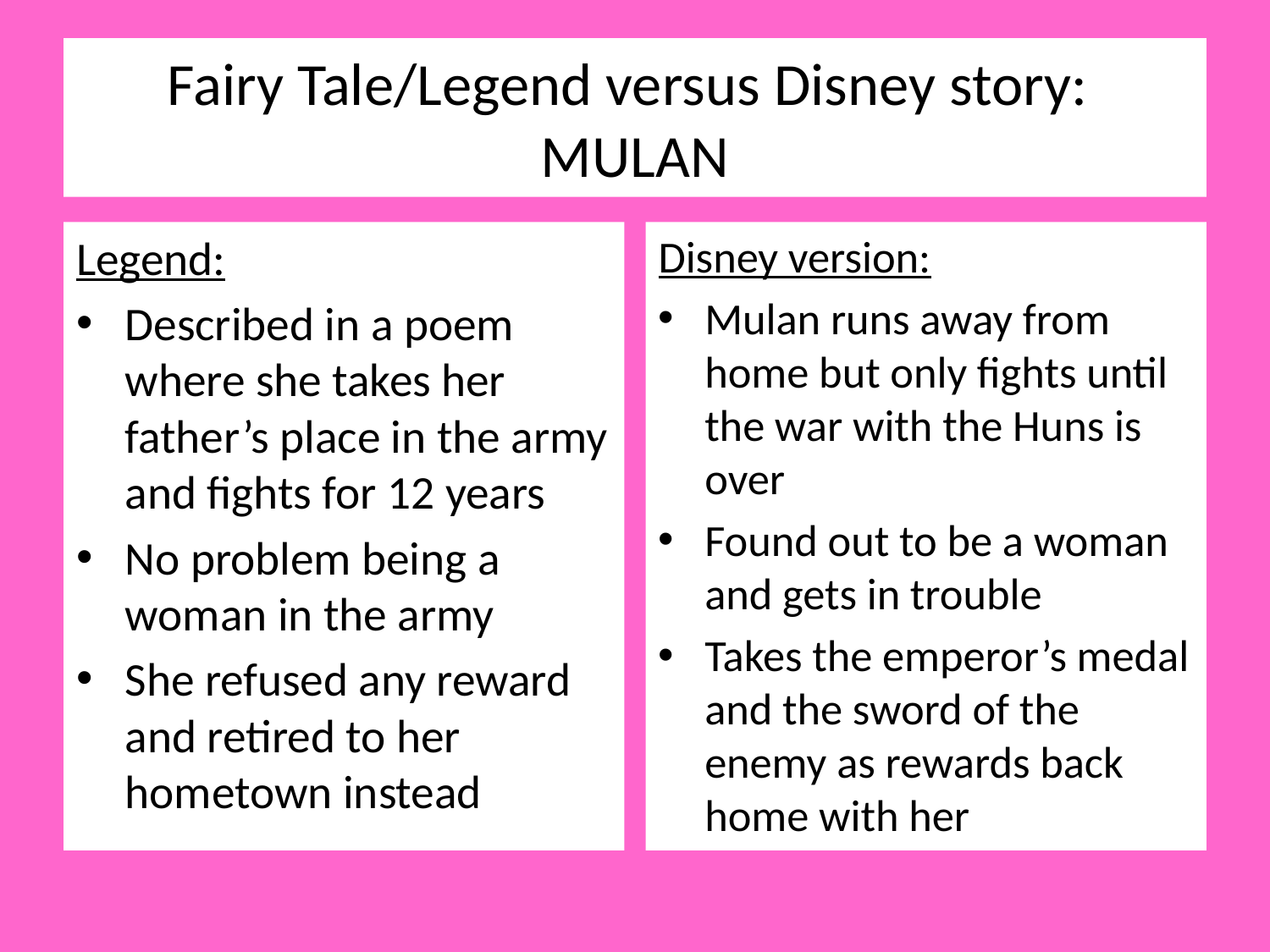

# Fairy Tale/Legend versus Disney story: MULAN
Legend:
Described in a poem where she takes her father’s place in the army and fights for 12 years
No problem being a woman in the army
She refused any reward and retired to her hometown instead
Disney version:
Mulan runs away from home but only fights until the war with the Huns is over
Found out to be a woman and gets in trouble
Takes the emperor’s medal and the sword of the enemy as rewards back home with her